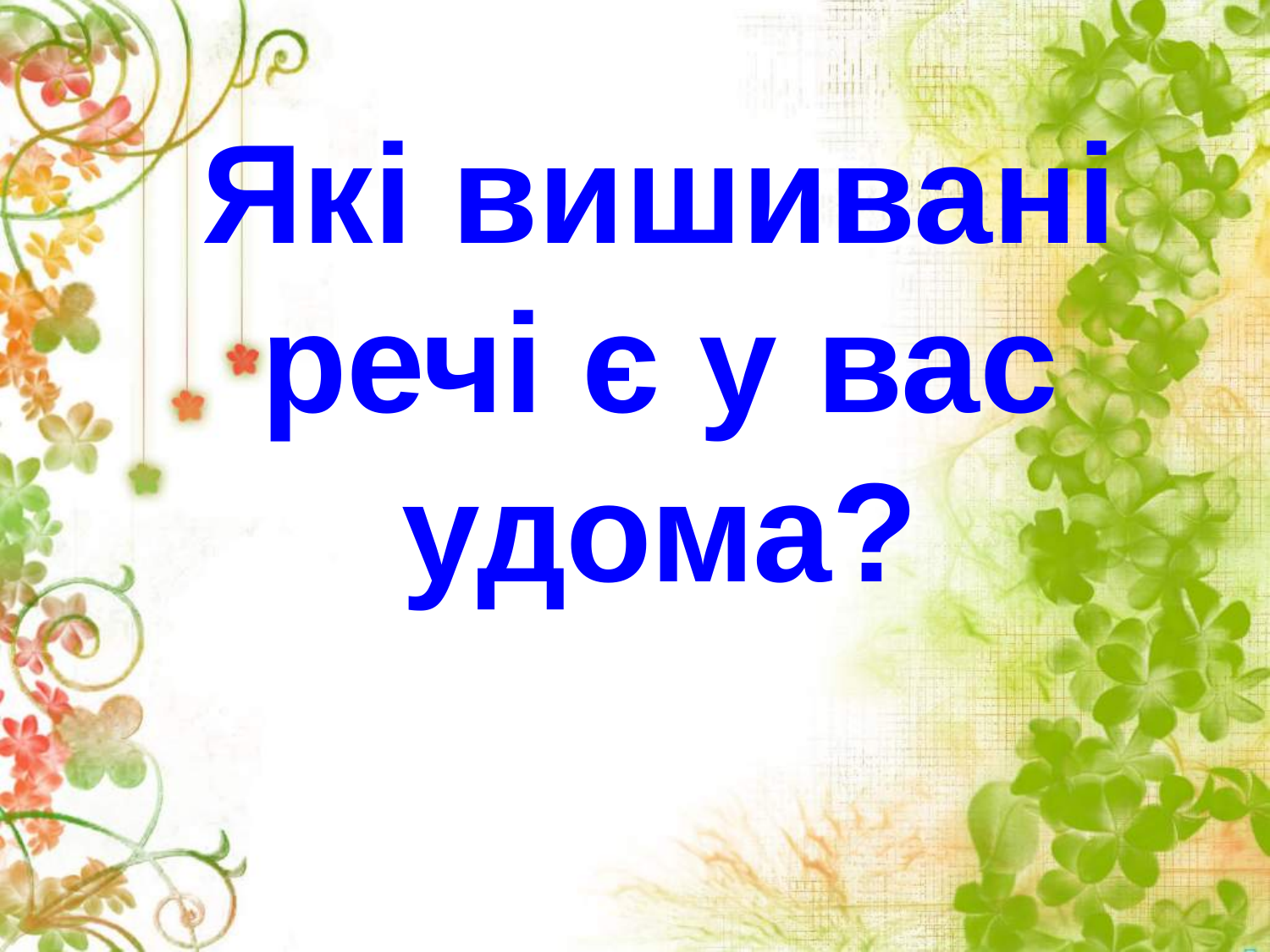

Які вишивані речі є у вас удома?